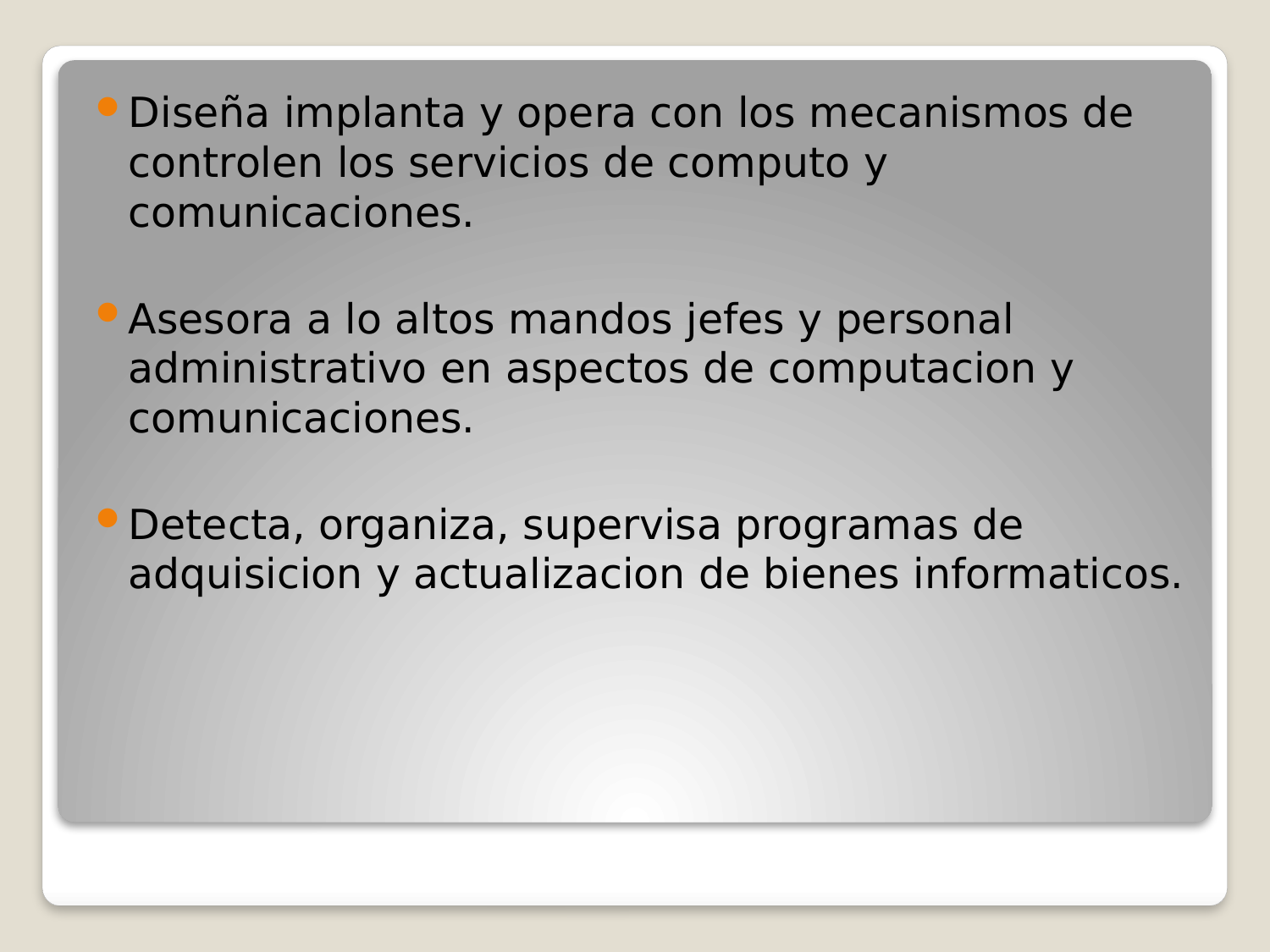

Diseña implanta y opera con los mecanismos de controlen los servicios de computo y comunicaciones.

Asesora a lo altos mandos jefes y personal administrativo en aspectos de computacion y comunicaciones.

Detecta, organiza, supervisa programas de adquisicion y actualizacion de bienes informaticos.
#